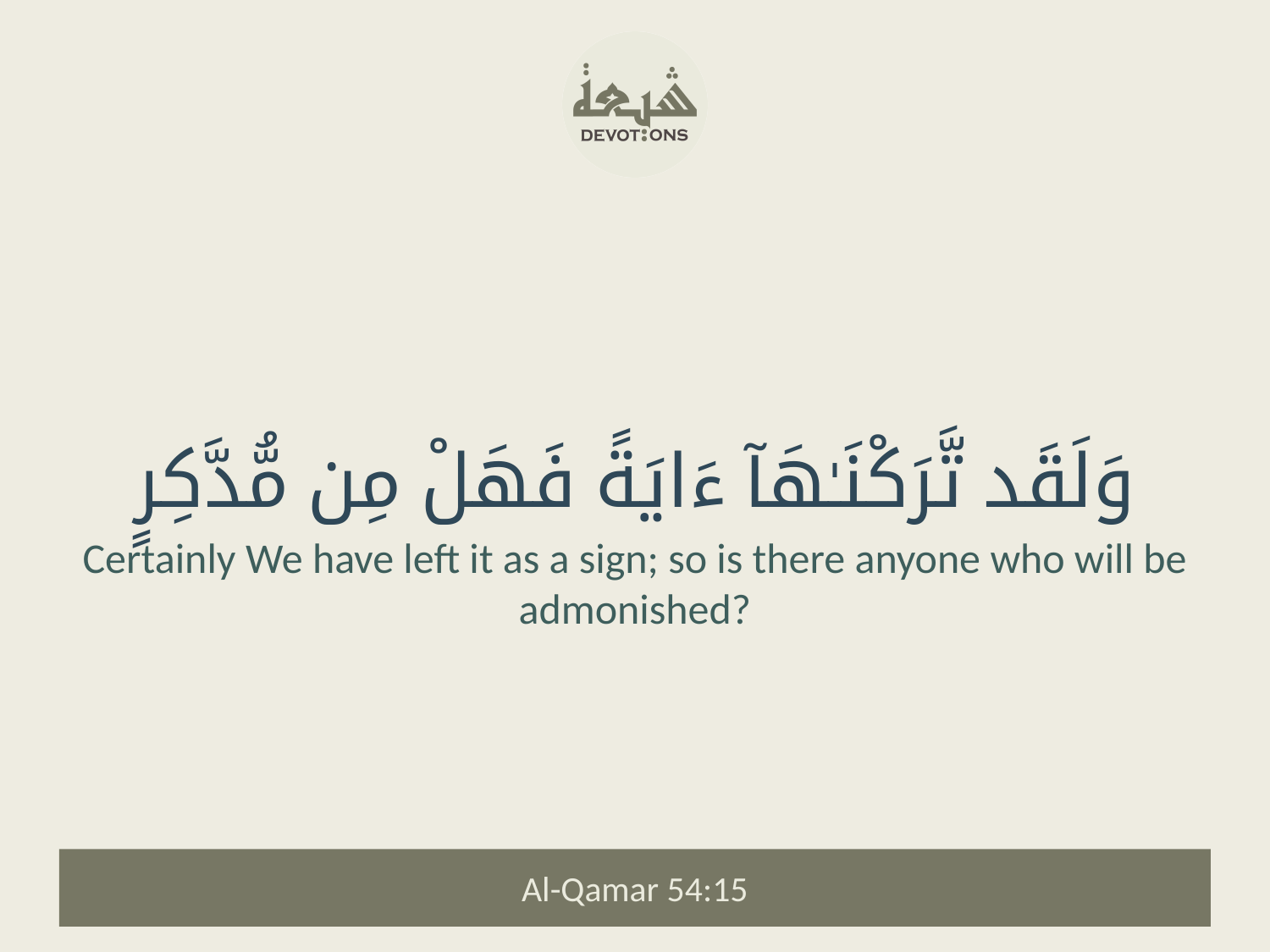

وَلَقَد تَّرَكْنَـٰهَآ ءَايَةً فَهَلْ مِن مُّدَّكِرٍ
Certainly We have left it as a sign; so is there anyone who will be admonished?
Al-Qamar 54:15